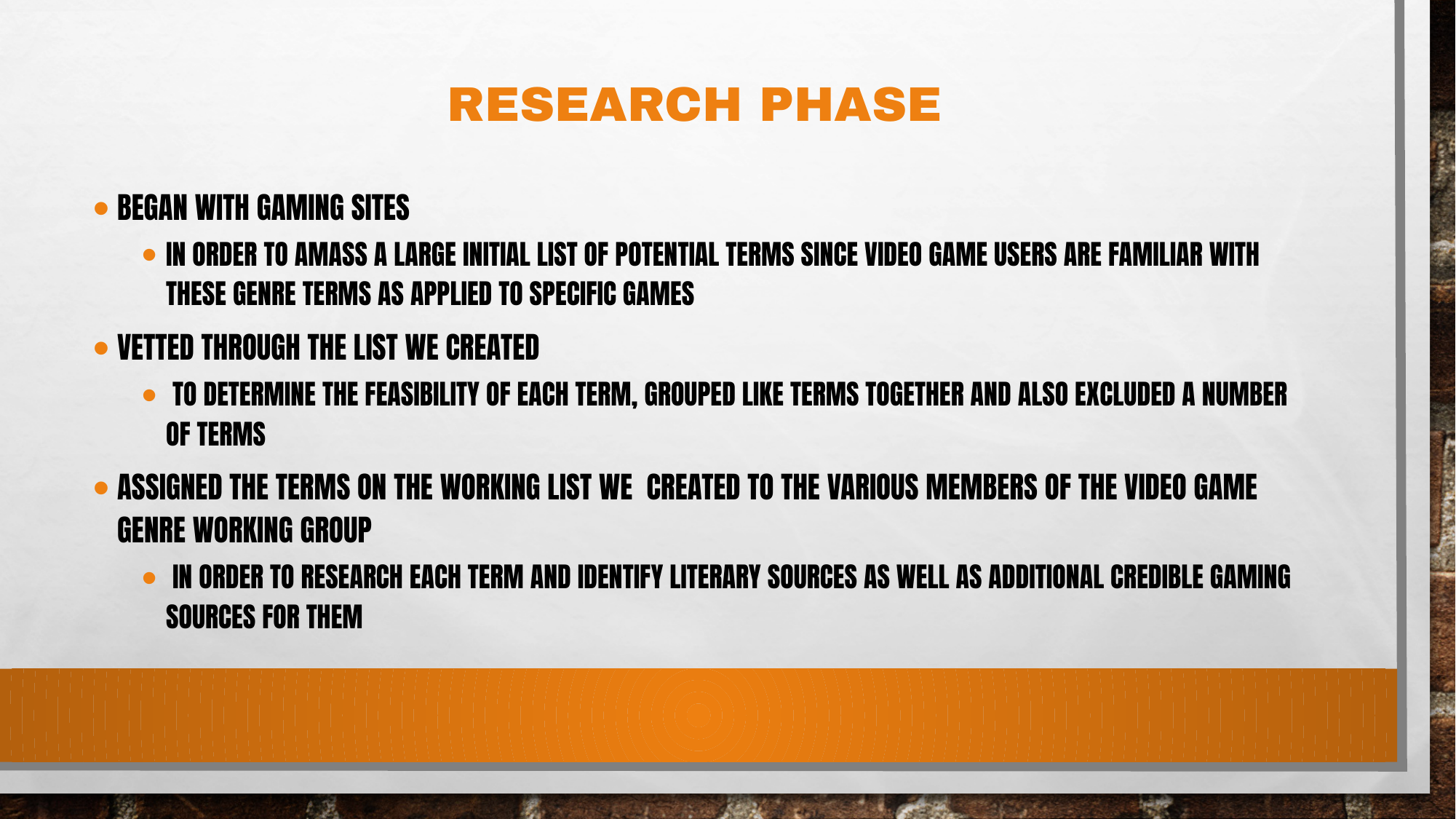

# RESEARCH PHASE
Began with Gaming sites
in order to amass a large initial list of potential terms since video game users are familiar with these genre terms as applied to specific games
Vetted through the list we created
 to determine the feasibility of each term, Grouped like terms together and also excluded a number of terms
Assigned the terms on the working list we  created to the various members of the video game genre working group
 in order to research each term and identify Literary sources as well as additional credible gaming sources for them